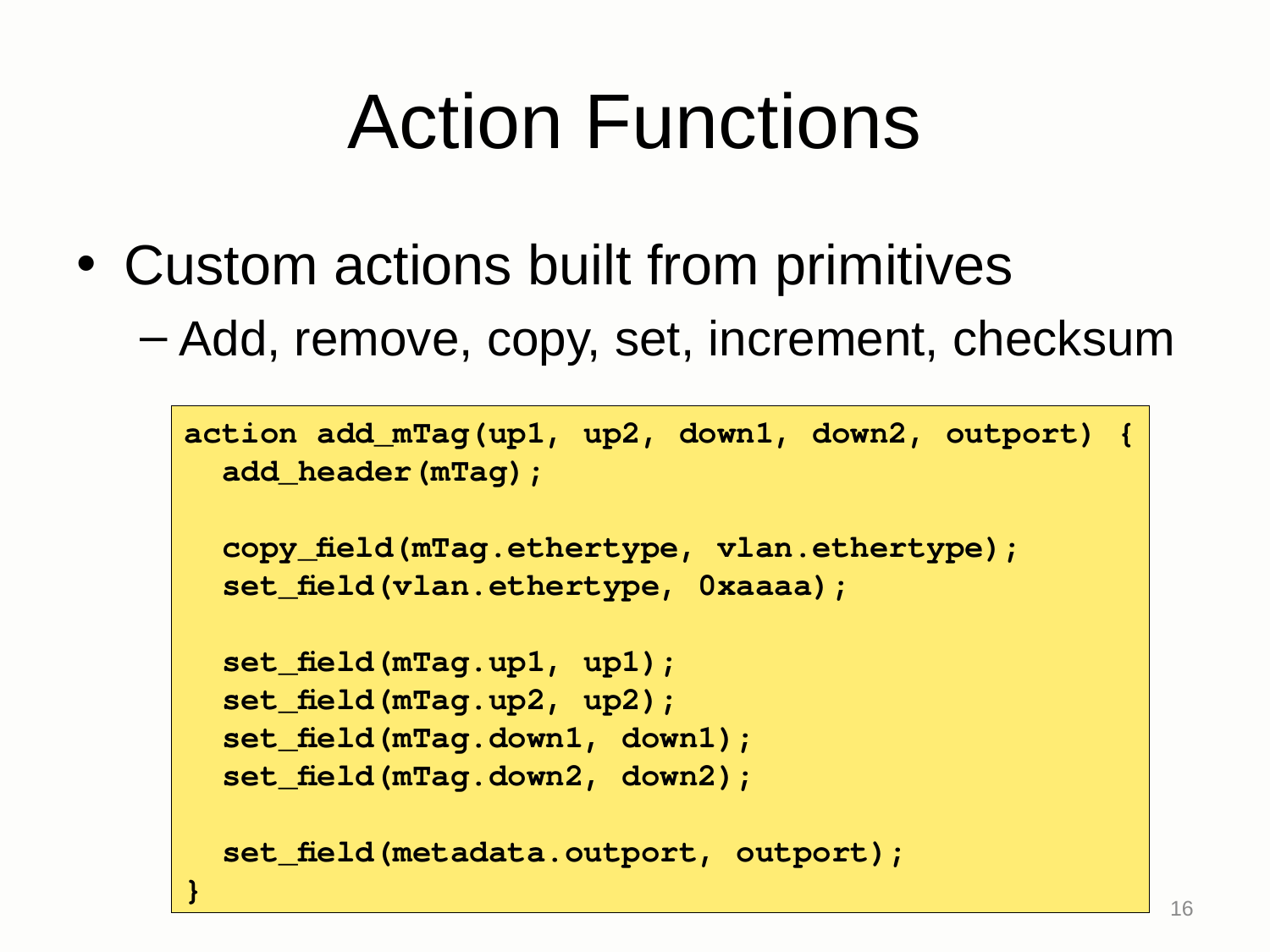

# Action Functions
Custom actions built from primitives
Add, remove, copy, set, increment, checksum
action add_mTag(up1, up2, down1, down2, outport) {
  add_header(mTag);

  copy_field(mTag.ethertype, vlan.ethertype);
  set_field(vlan.ethertype, 0xaaaa);

  set_field(mTag.up1, up1);
  set_field(mTag.up2, up2);
  set_field(mTag.down1, down1);
  set_field(mTag.down2, down2);

  set_field(metadata.outport, outport);
}
16